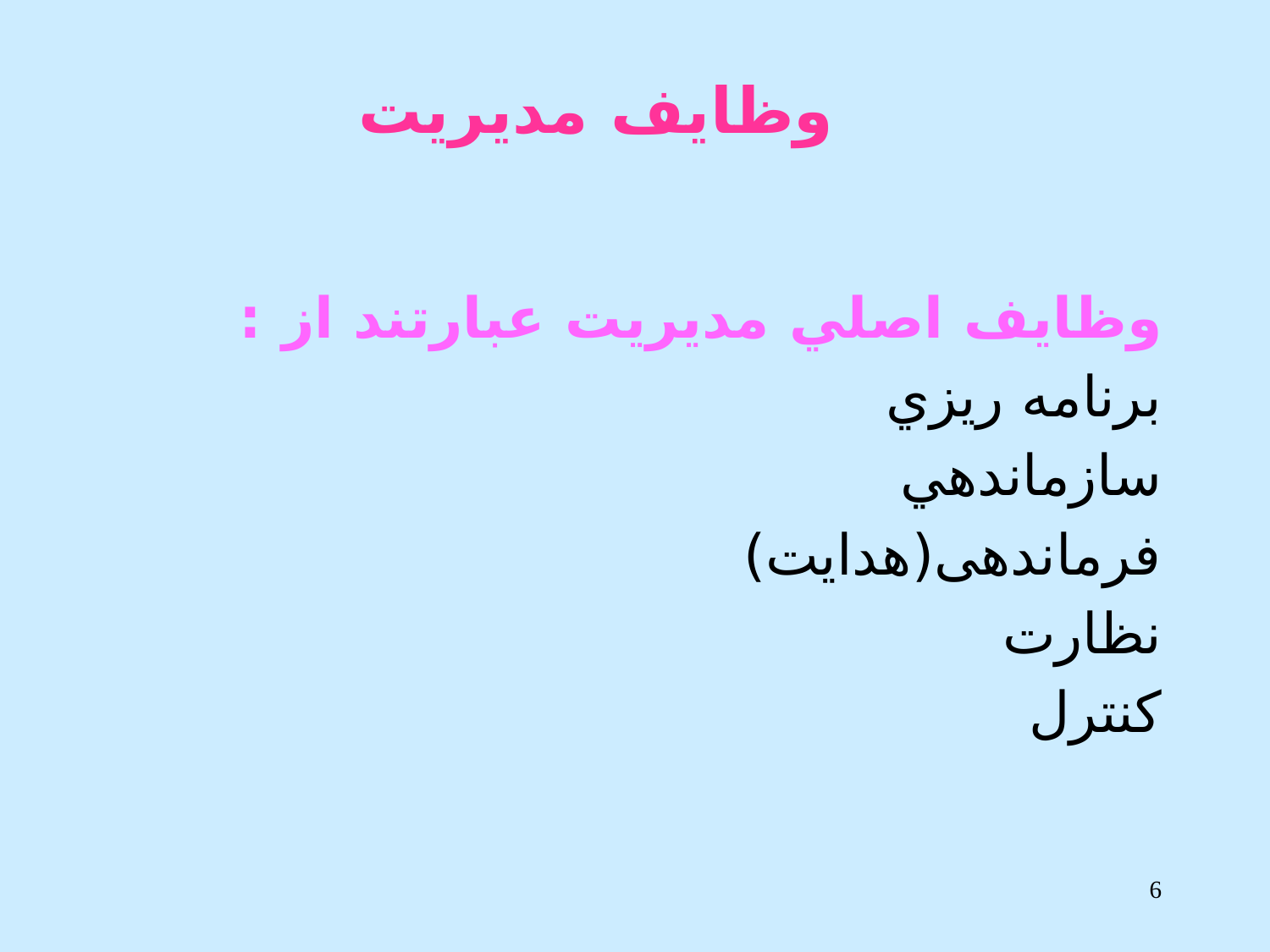

وظایف مديريت
وظایف اصلي مديريت عبارتند از :
برنامه ريزي
سازماندهي
فرماندهی(هدایت)
نظارت
كنترل
6